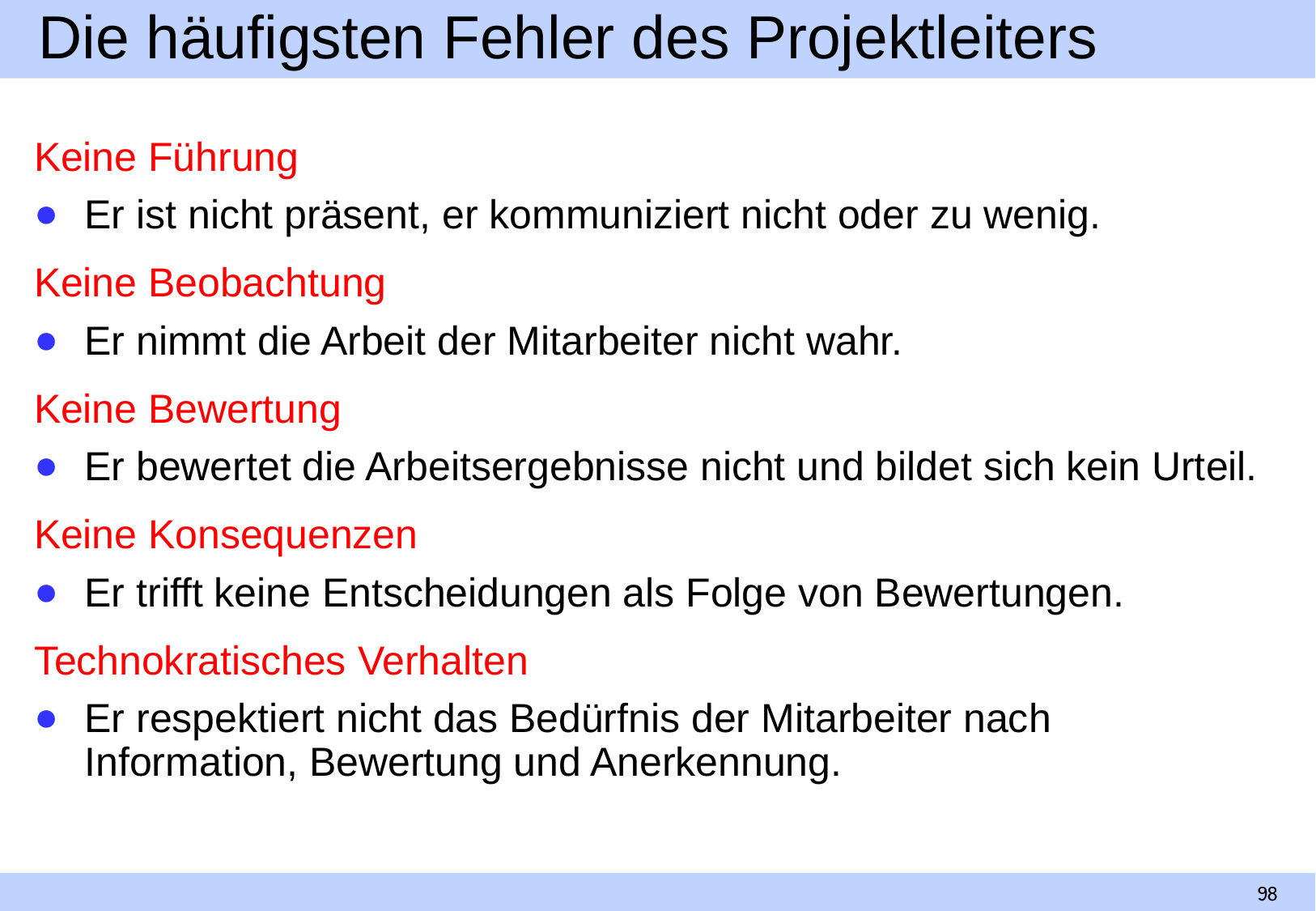

# Die häufigsten Fehler des Projektleiters
Keine Führung
Er ist nicht präsent, er kommuniziert nicht oder zu wenig.
Keine Beobachtung
Er nimmt die Arbeit der Mitarbeiter nicht wahr.
Keine Bewertung
Er bewertet die Arbeitsergebnisse nicht und bildet sich kein Urteil.
Keine Konsequenzen
Er trifft keine Entscheidungen als Folge von Bewertungen.
Technokratisches Verhalten
Er respektiert nicht das Bedürfnis der Mitarbeiter nach Information, Bewertung und Anerkennung.
98